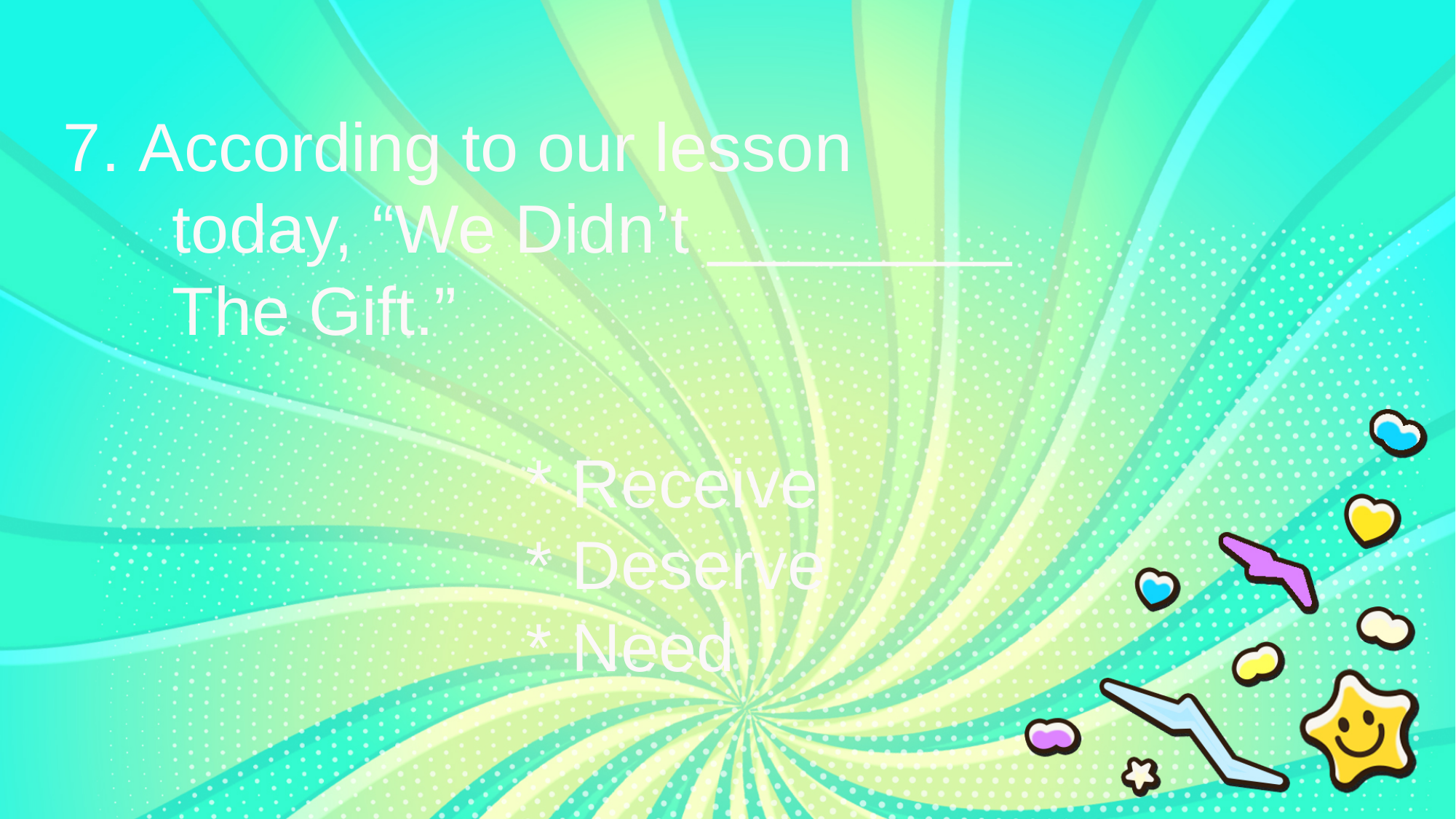

7. According to our lesson
	today, “We Didn’t ________
	The Gift.”
* Receive
* Deserve
* Need